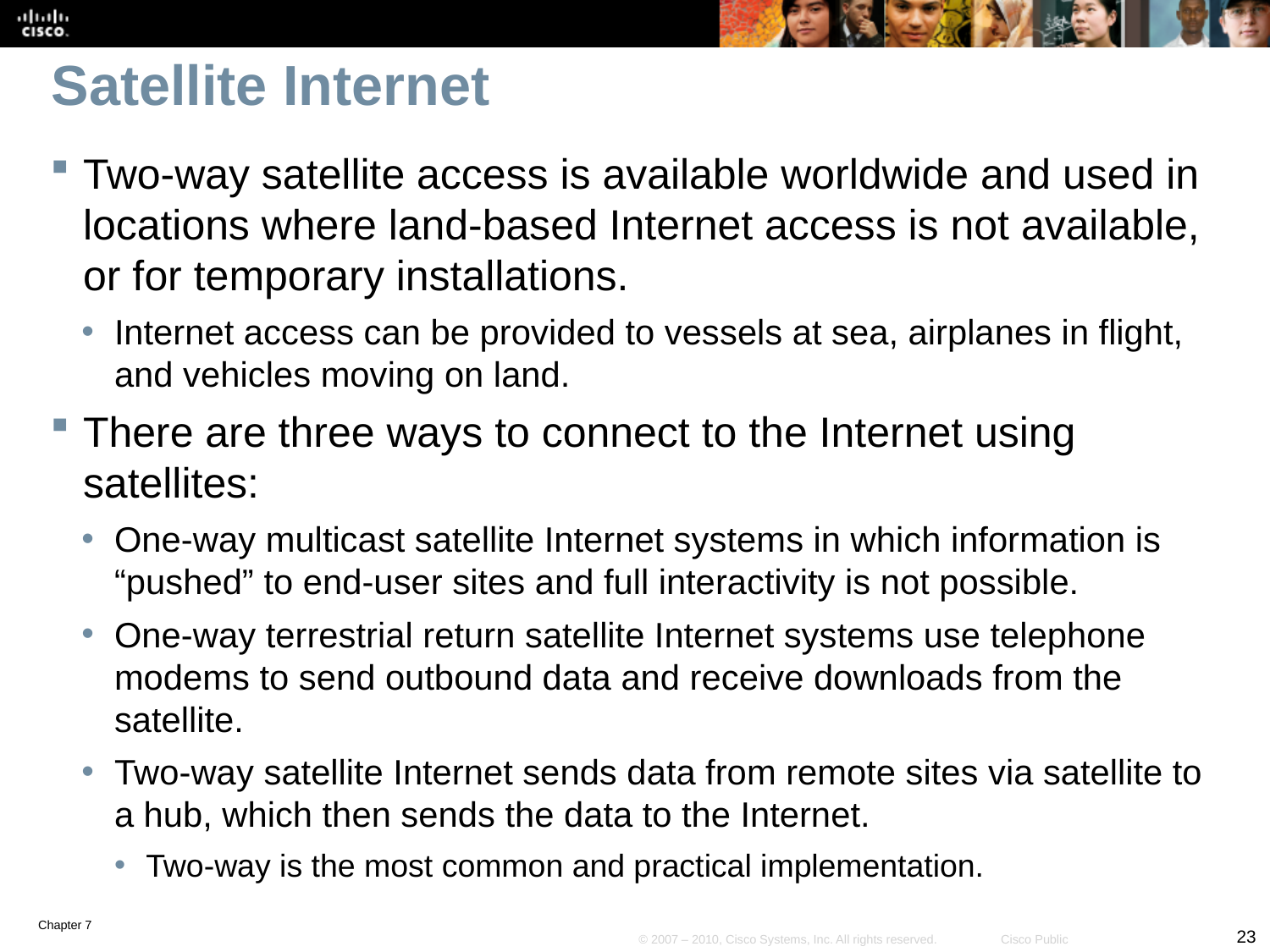

# Satellite Internet
Two-way satellite access is available worldwide and used in locations where land-based Internet access is not available, or for temporary installations.
Internet access can be provided to vessels at sea, airplanes in flight, and vehicles moving on land.
There are three ways to connect to the Internet using satellites:
One-way multicast satellite Internet systems in which information is “pushed” to end-user sites and full interactivity is not possible.
One-way terrestrial return satellite Internet systems use telephone modems to send outbound data and receive downloads from the satellite.
Two-way satellite Internet sends data from remote sites via satellite to a hub, which then sends the data to the Internet.
Two-way is the most common and practical implementation.